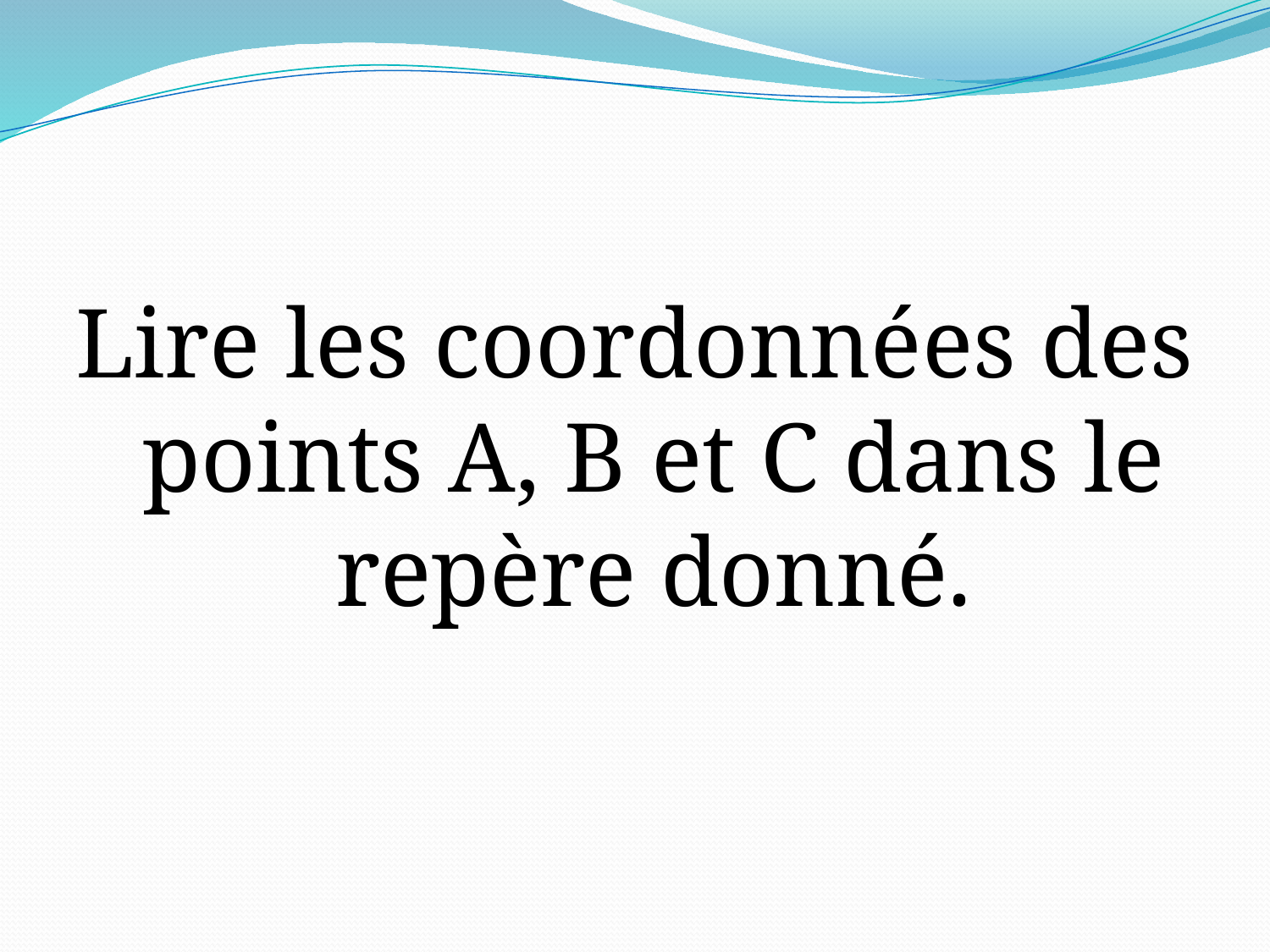

Lire les coordonnées des points A, B et C dans le repère donné.